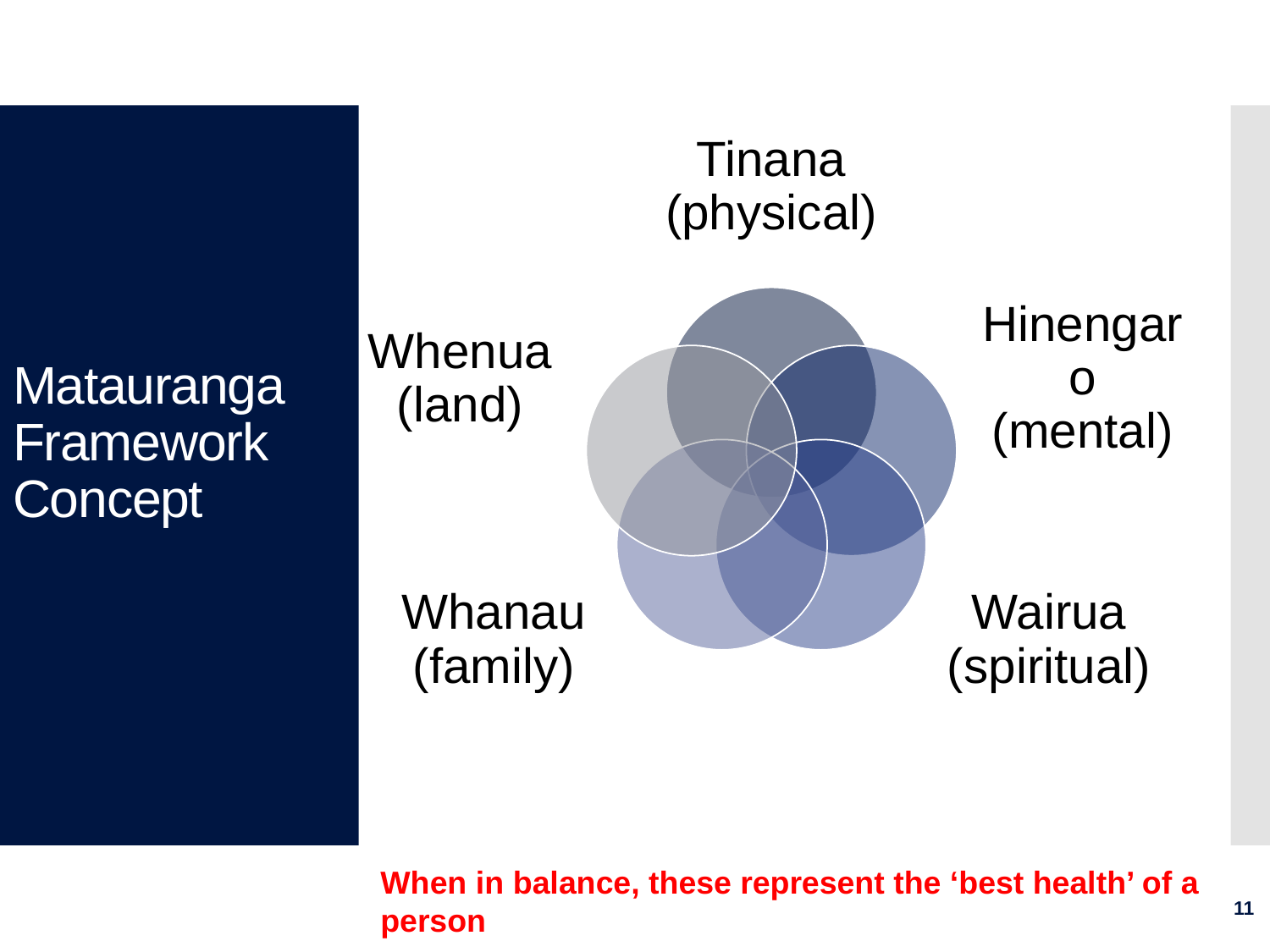

Tinana (physical)
Hinengaro (mental)
Wairua (spiritual)
Whanau (family)
Whenua (land)
# Matauranga Framework Concept
When in balance, these represent the ‘best health’ of a person
11